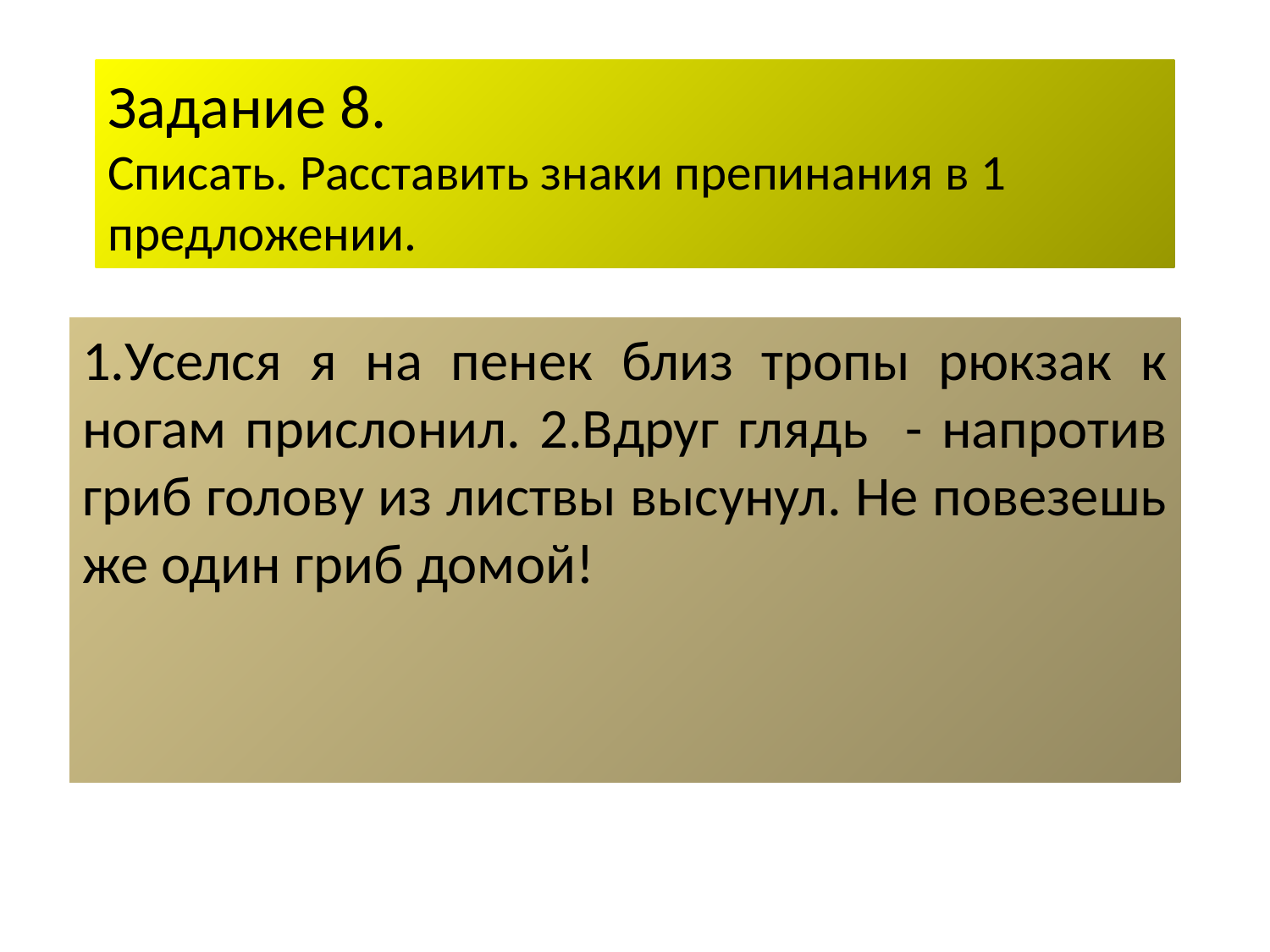

# Задание 8. Списать. Расставить знаки препинания в 1 предложении.
1.Уселся я на пенек близ тропы рюкзак к ногам прислонил. 2.Вдруг глядь  - напротив гриб голову из листвы высунул. Не повезешь же один гриб домой!